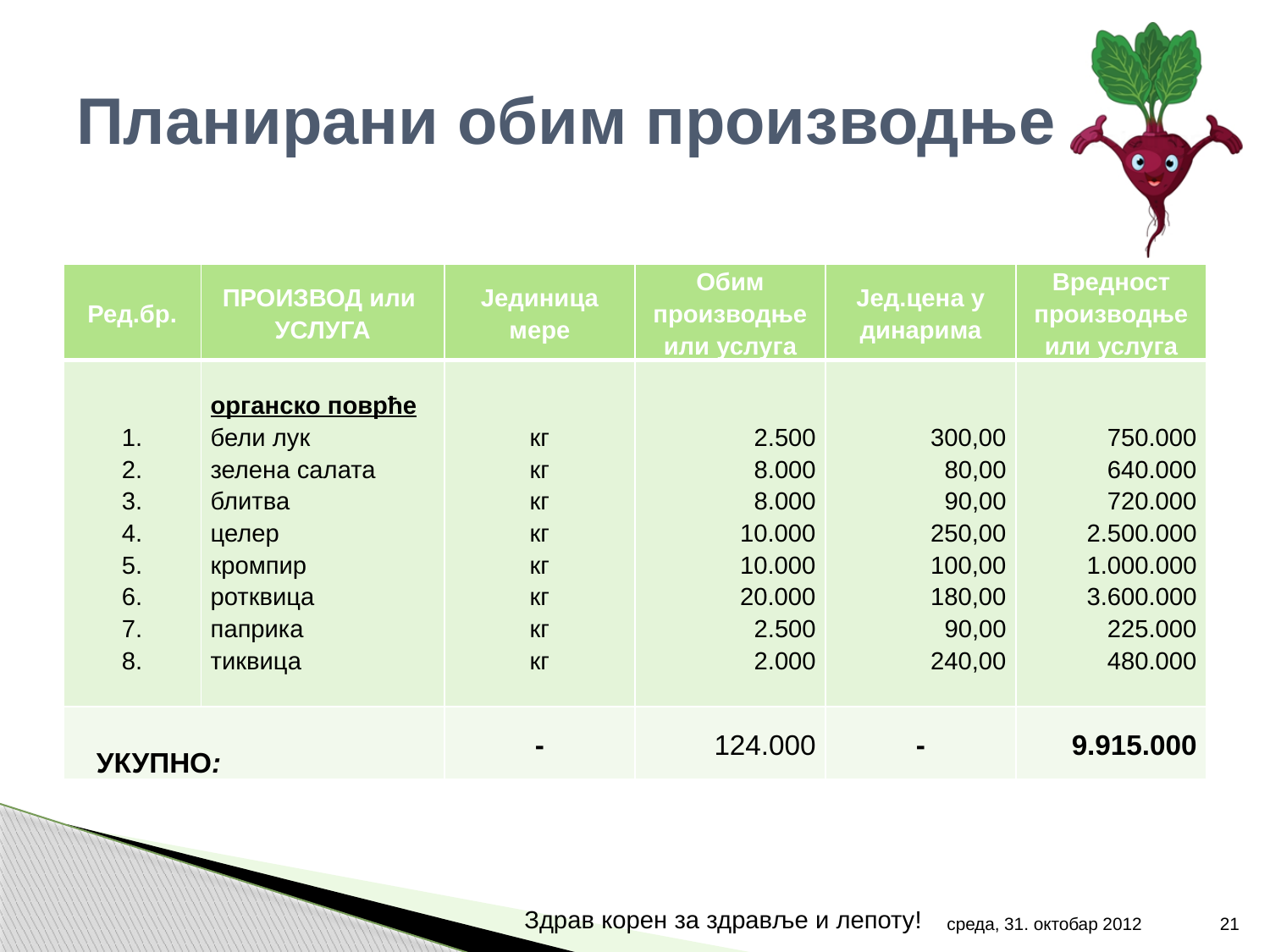

# Планирани обим производње
| Ред.бр. | ПРОИЗВОД или УСЛУГА | Јединица мере | Обим производње или услуга | Јед.цена у динарима | Вредност производње или услуга |
| --- | --- | --- | --- | --- | --- |
| 1. 2. 3. 4. 5. 6. 7. 8. | органско поврће бели лук зелена салата блитва целер кромпир ротквица паприка тиквица | кг кг кг кг кг кг кг кг | 2.500 8.000 8.000 10.000 10.000 20.000 2.500 2.000 | 300,00 80,00 90,00 250,00 100,00 180,00 90,00 240,00 | 750.000 640.000 720.000 2.500.000 1.000.000 3.600.000 225.000 480.000 |
| УКУПНО: |  | - | 124.000 | - | 9.915.000 |
Здрав корен за здравље и лепоту!
среда, 31. октобар 2012
21